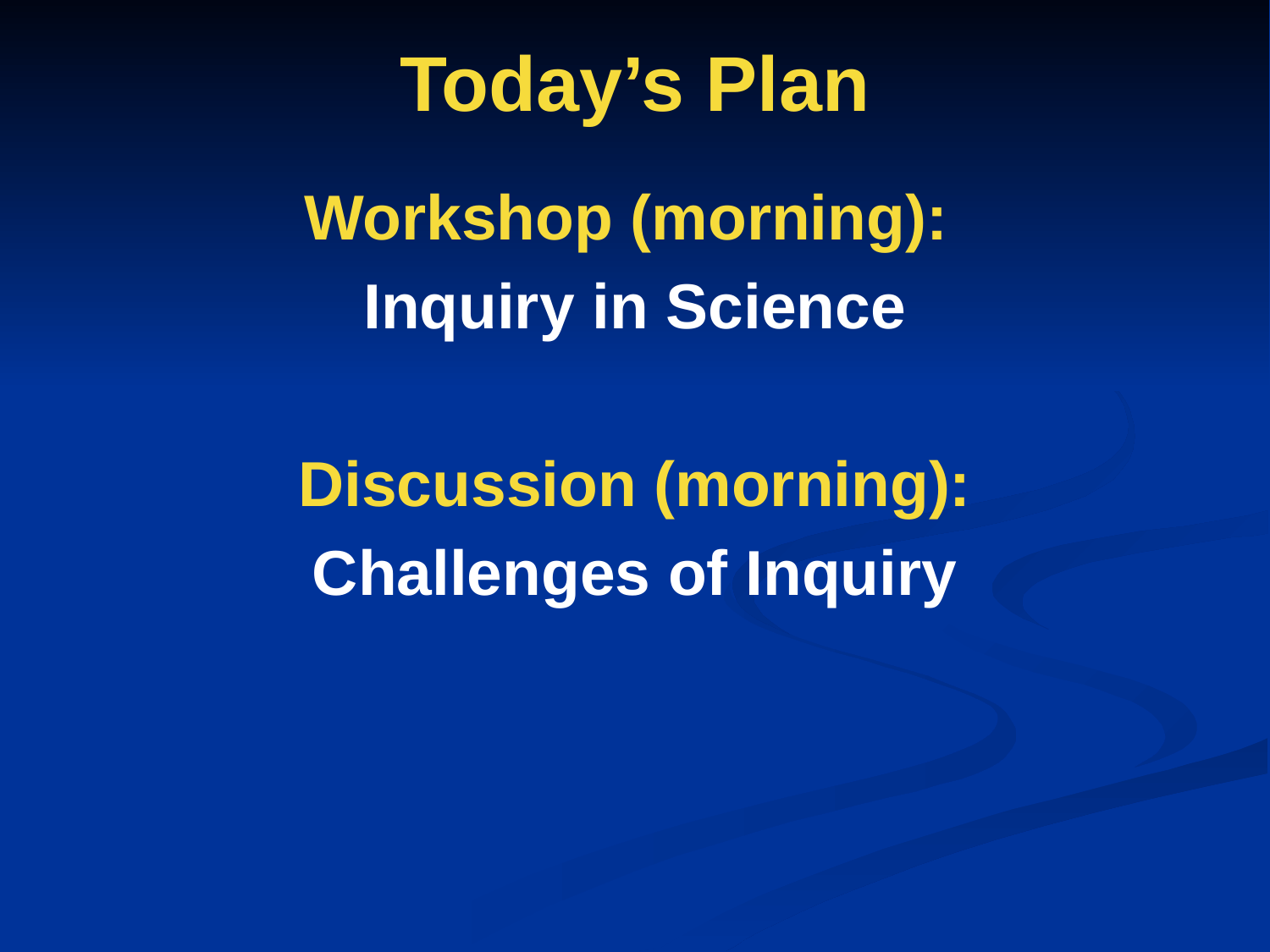

# Today’s Plan
Workshop (morning):
Inquiry in Science

Discussion (morning):
Challenges of Inquiry